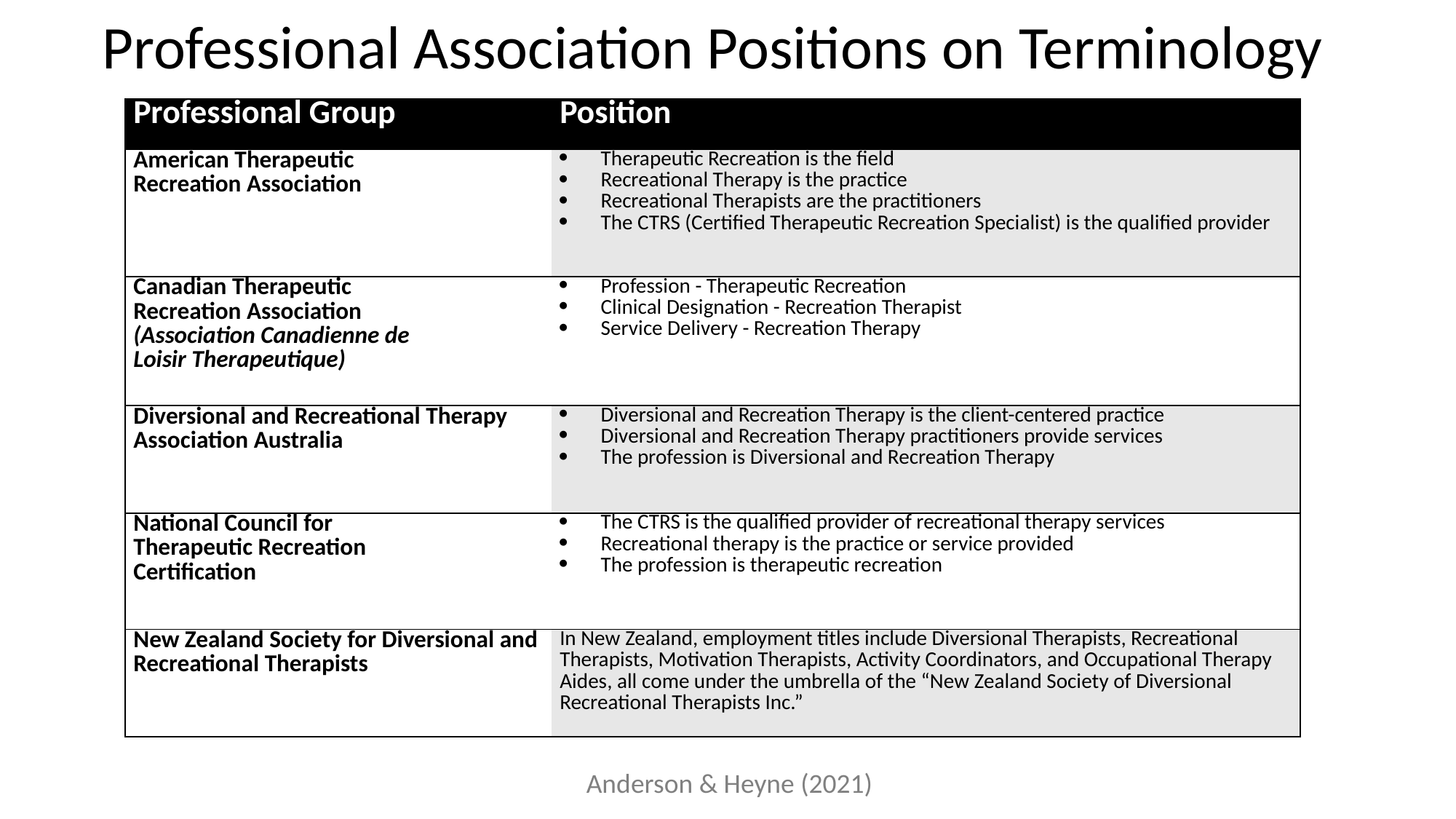

# Professional Association Positions on Terminology
| Professional Group | Position |
| --- | --- |
| American Therapeutic Recreation Association | Therapeutic Recreation is the field Recreational Therapy is the practice Recreational Therapists are the practitioners The CTRS (Certified Therapeutic Recreation Specialist) is the qualified provider |
| Canadian Therapeutic Recreation Association (Association Canadienne de Loisir Therapeutique) | Profession - Therapeutic Recreation Clinical Designation - Recreation Therapist Service Delivery - Recreation Therapy |
| Diversional and Recreational Therapy Association Australia | Diversional and Recreation Therapy is the client-centered practice Diversional and Recreation Therapy practitioners provide services The profession is Diversional and Recreation Therapy |
| National Council for Therapeutic Recreation Certification | The CTRS is the qualified provider of recreational therapy services Recreational therapy is the practice or service provided The profession is therapeutic recreation |
| New Zealand Society for Diversional and Recreational Therapists | In New Zealand, employment titles include Diversional Therapists, Recreational Therapists, Motivation Therapists, Activity Coordinators, and Occupational Therapy Aides, all come under the umbrella of the “New Zealand Society of Diversional Recreational Therapists Inc.” |

Anderson & Heyne (2021)